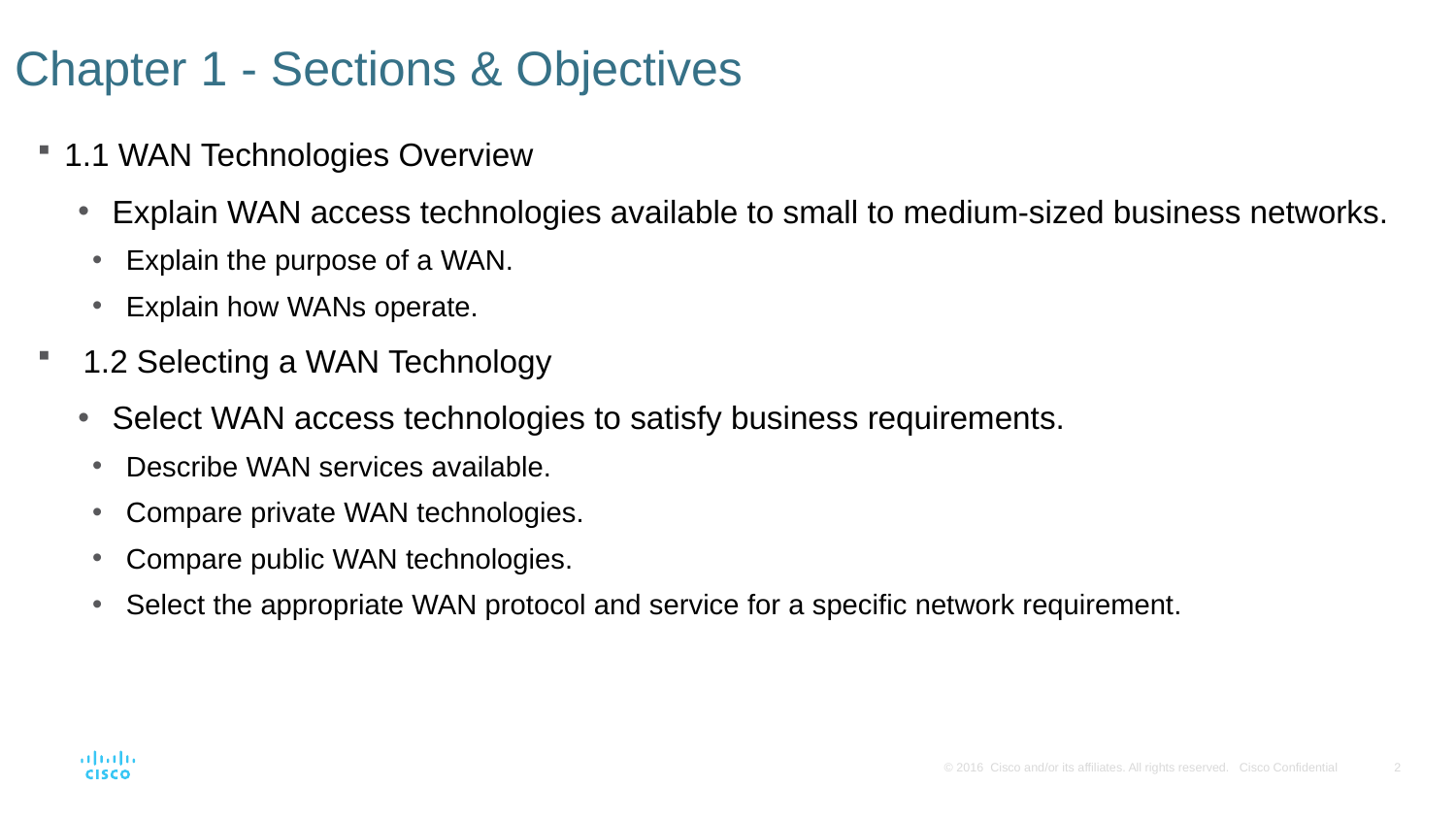

# Chapter 1 - Sections & Objectives
1.1 WAN Technologies Overview
Explain WAN access technologies available to small to medium-sized business networks.
Explain the purpose of a WAN.
Explain how WANs operate.
1.2 Selecting a WAN Technology
Select WAN access technologies to satisfy business requirements.
Describe WAN services available.
Compare private WAN technologies.
Compare public WAN technologies.
Select the appropriate WAN protocol and service for a specific network requirement.